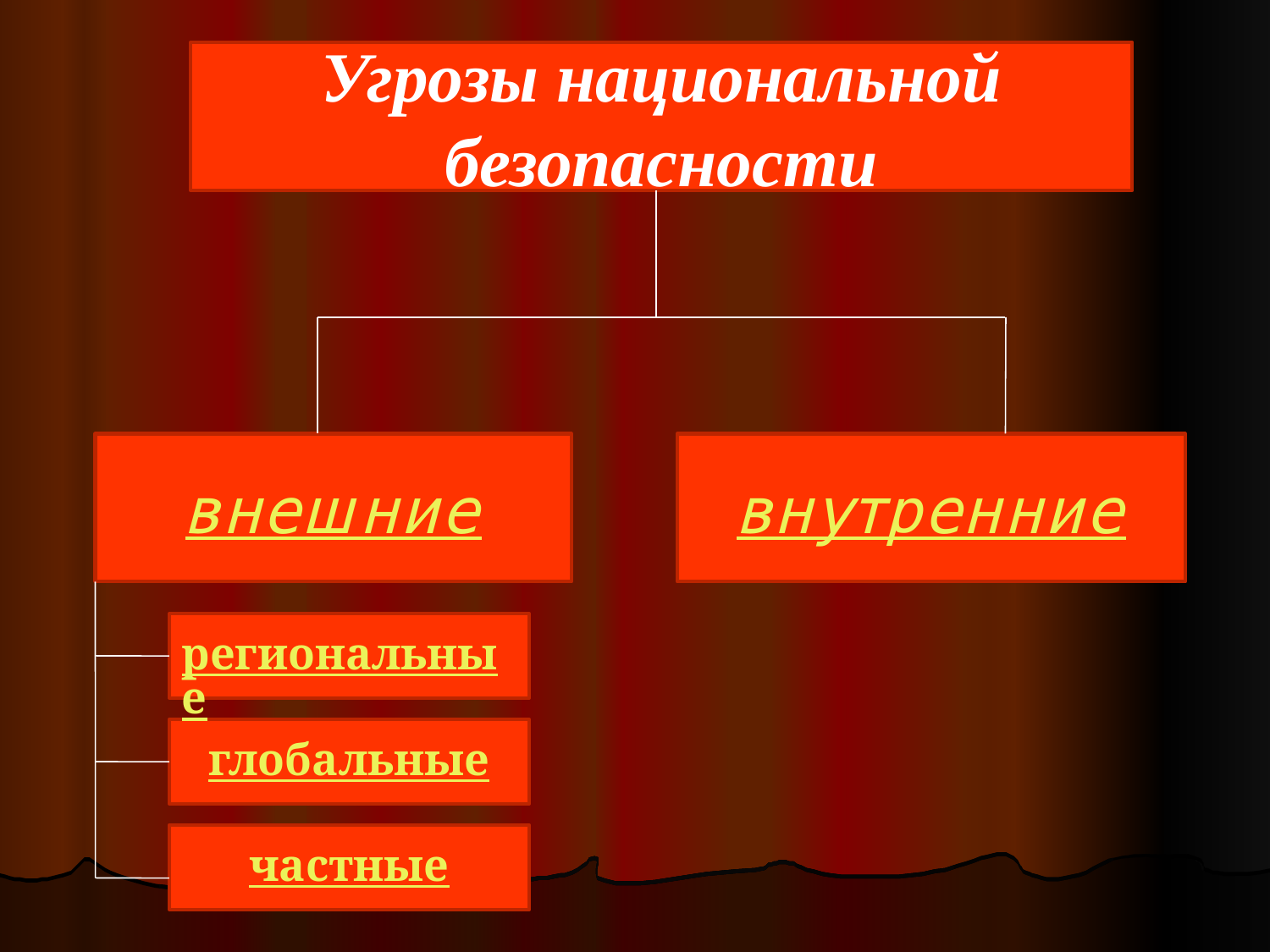

Угрозы национальной безопасности
внешние
внутренние

региональные

глобальные

частные